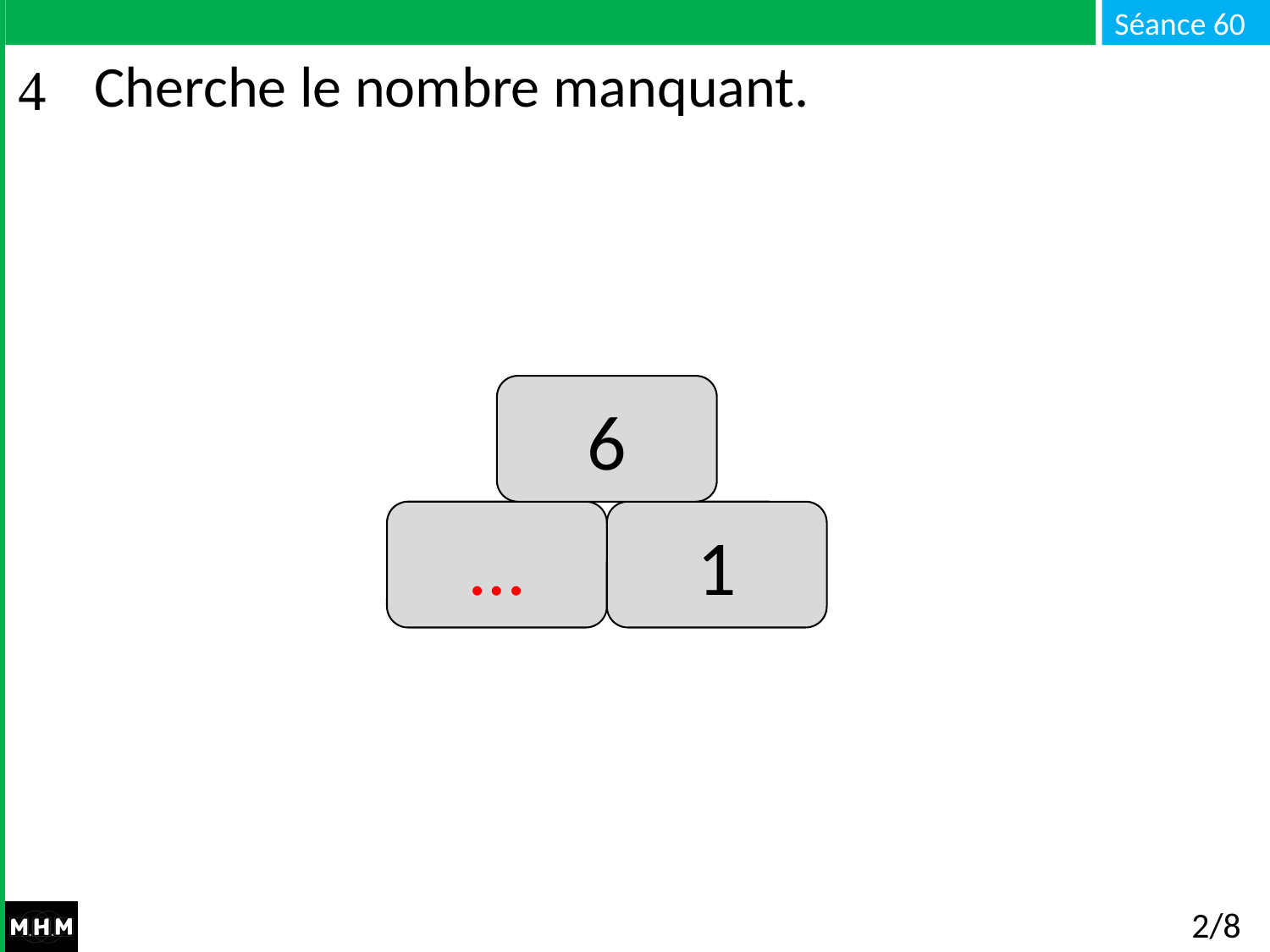

# Cherche le nombre manquant.
6
1
…
2/8